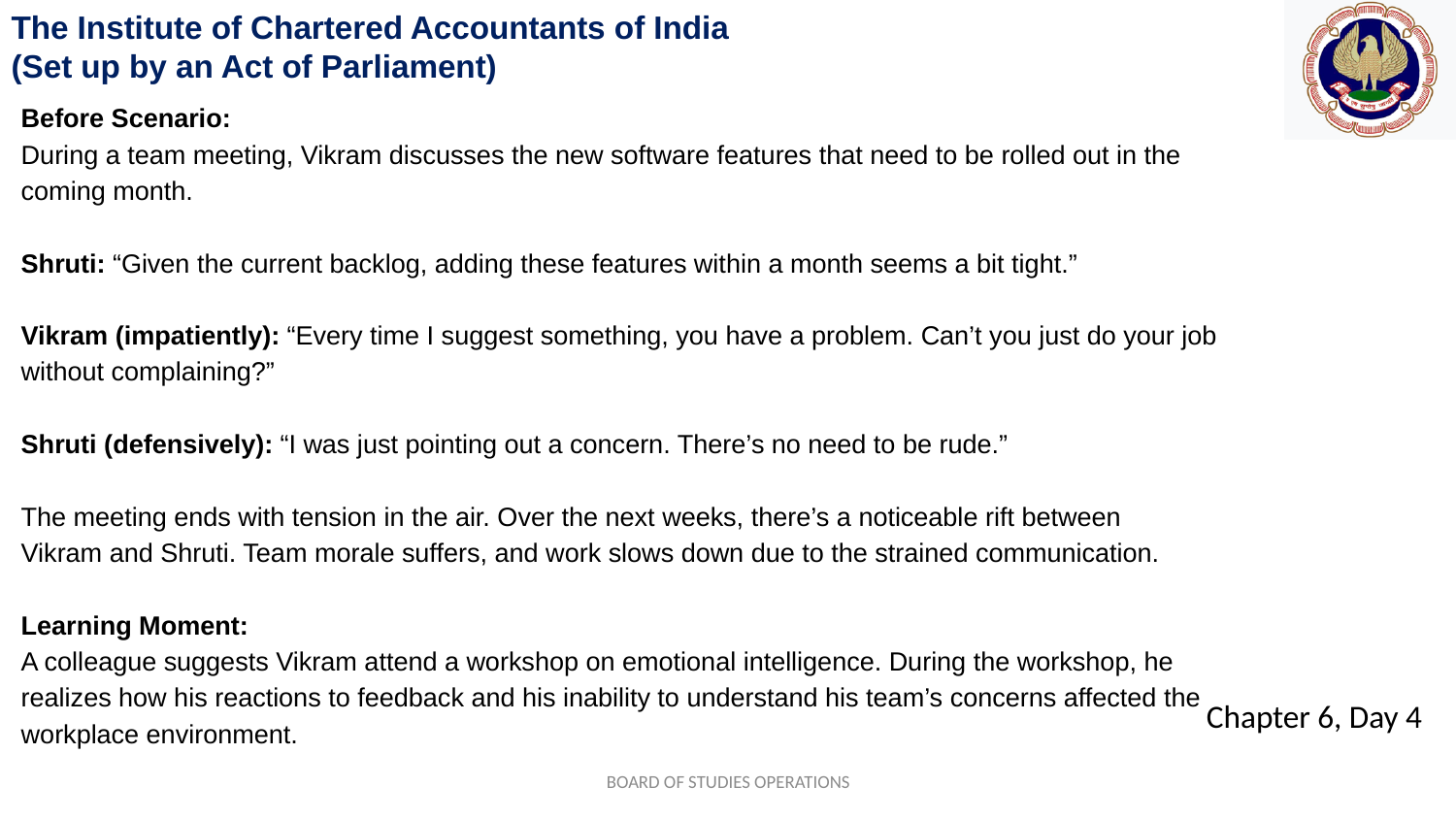

Before Scenario:
During a team meeting, Vikram discusses the new software features that need to be rolled out in the coming month.

Shruti: “Given the current backlog, adding these features within a month seems a bit tight.”

Vikram (impatiently): “Every time I suggest something, you have a problem. Can’t you just do your job without complaining?”

Shruti (defensively): “I was just pointing out a concern. There’s no need to be rude.”

The meeting ends with tension in the air. Over the next weeks, there’s a noticeable rift between
Vikram and Shruti. Team morale suffers, and work slows down due to the strained communication.

Learning Moment:
A colleague suggests Vikram attend a workshop on emotional intelligence. During the workshop, he realizes how his reactions to feedback and his inability to understand his team’s concerns affected the workplace environment.

BOARD OF STUDIES OPERATIONS